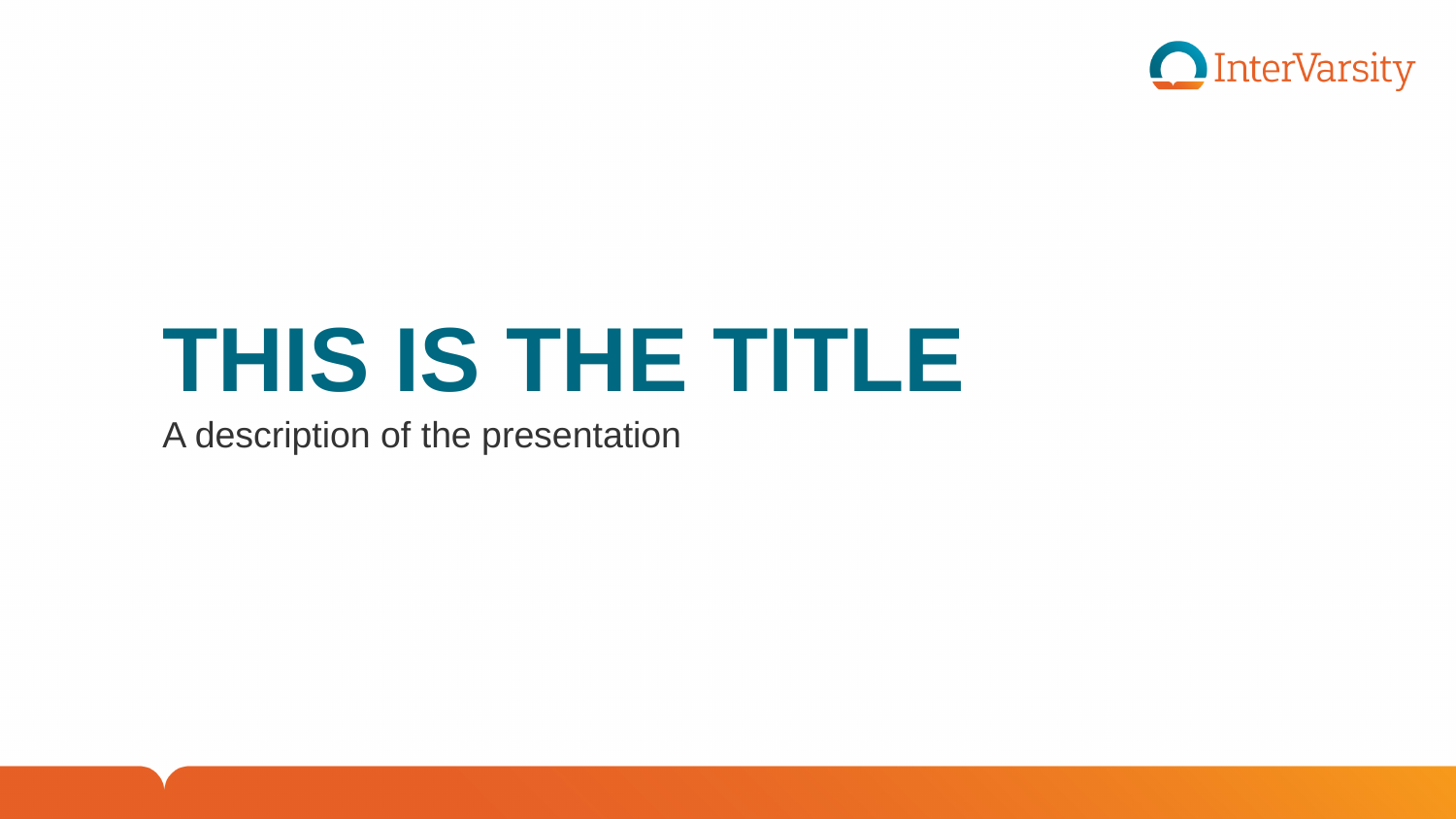

# THIS IS THE TITLE
A description of the presentation